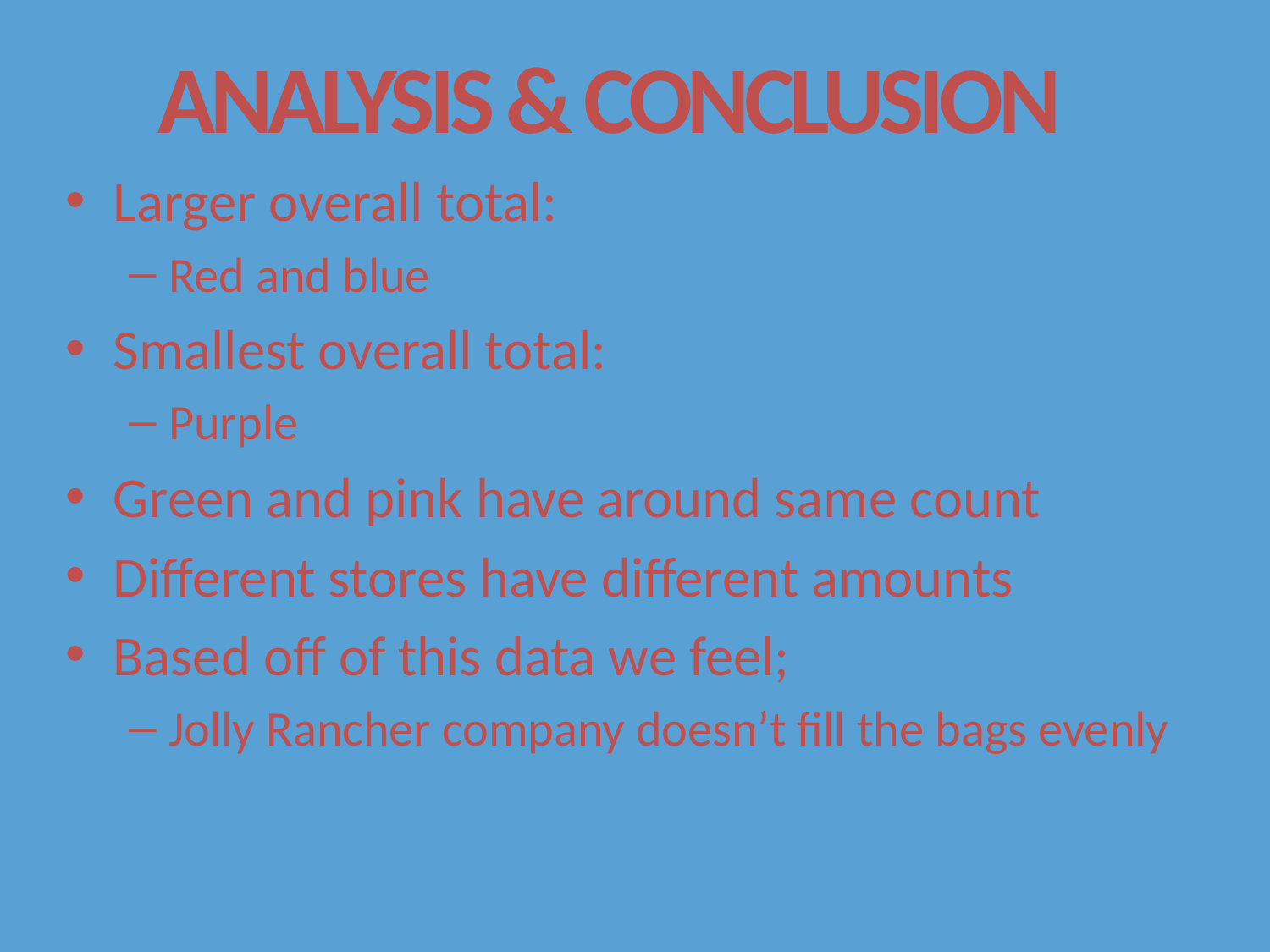

ANALYSIS & CONCLUSION
Larger overall total:
Red and blue
Smallest overall total:
Purple
Green and pink have around same count
Different stores have different amounts
Based off of this data we feel;
Jolly Rancher company doesn’t fill the bags evenly